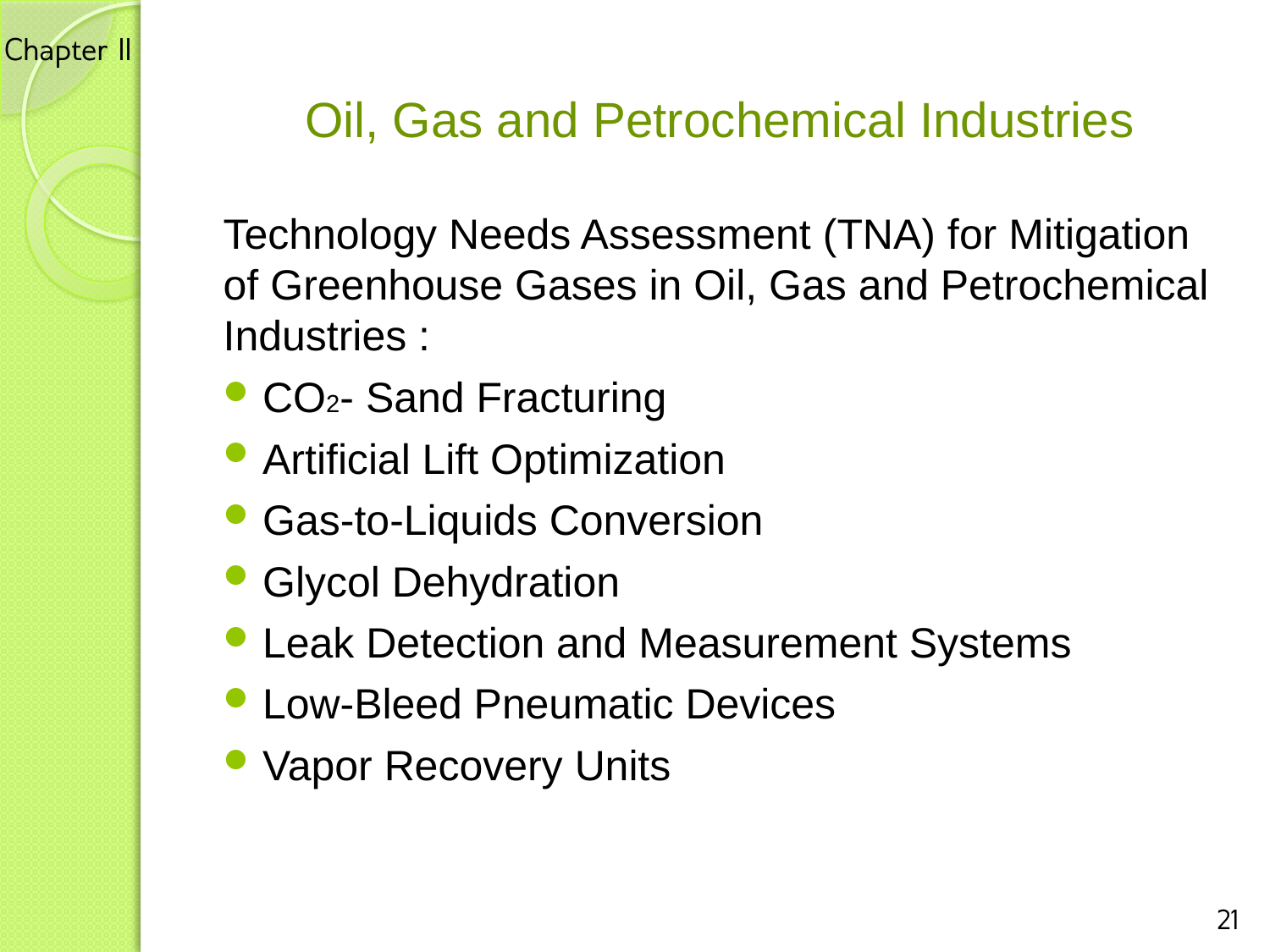

Chapter II
# Oil, Gas and Petrochemical Industries
Technology Needs Assessment (TNA) for Mitigation of Greenhouse Gases in Oil, Gas and Petrochemical Industries :
CO2- Sand Fracturing
Artificial Lift Optimization
Gas-to-Liquids Conversion
Glycol Dehydration
Leak Detection and Measurement Systems
Low-Bleed Pneumatic Devices
Vapor Recovery Units
21